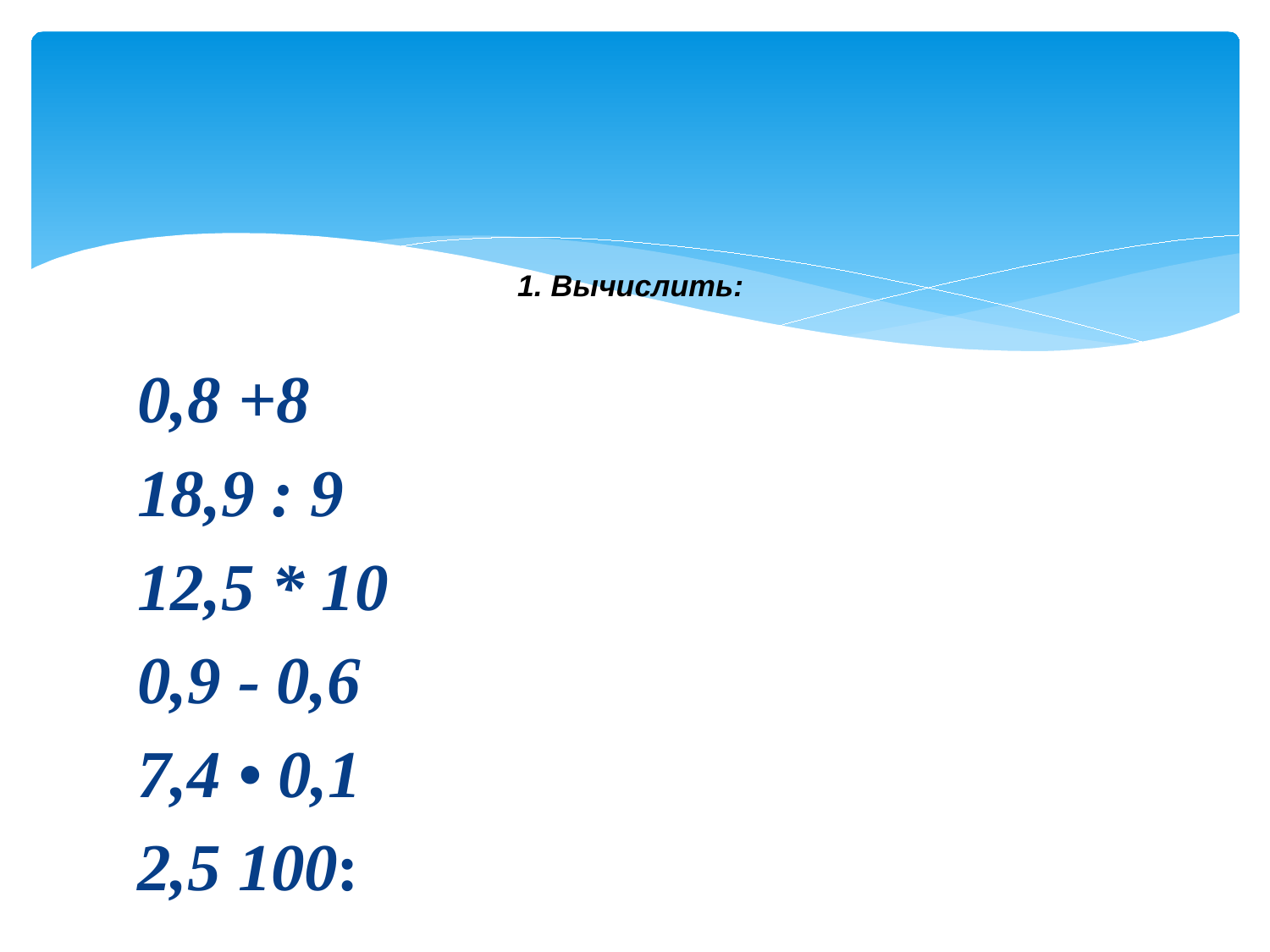

# 1. Вычислить:

0,8 +8
18,9 : 9
12,5 * 10
0,9 - 0,6
7,4 • 0,1
2,5 ׃100